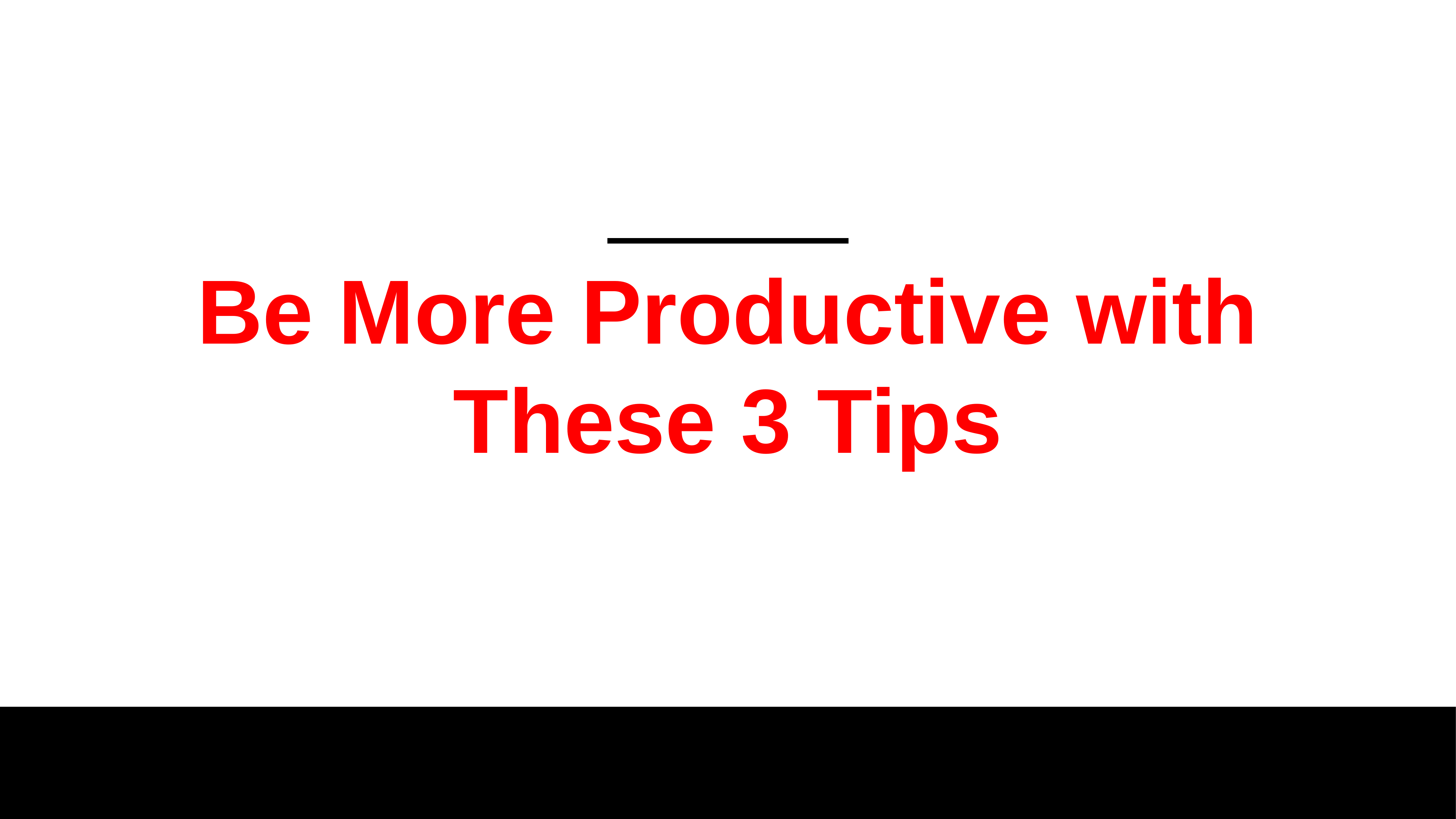

Be More Productive with These 3 Tips